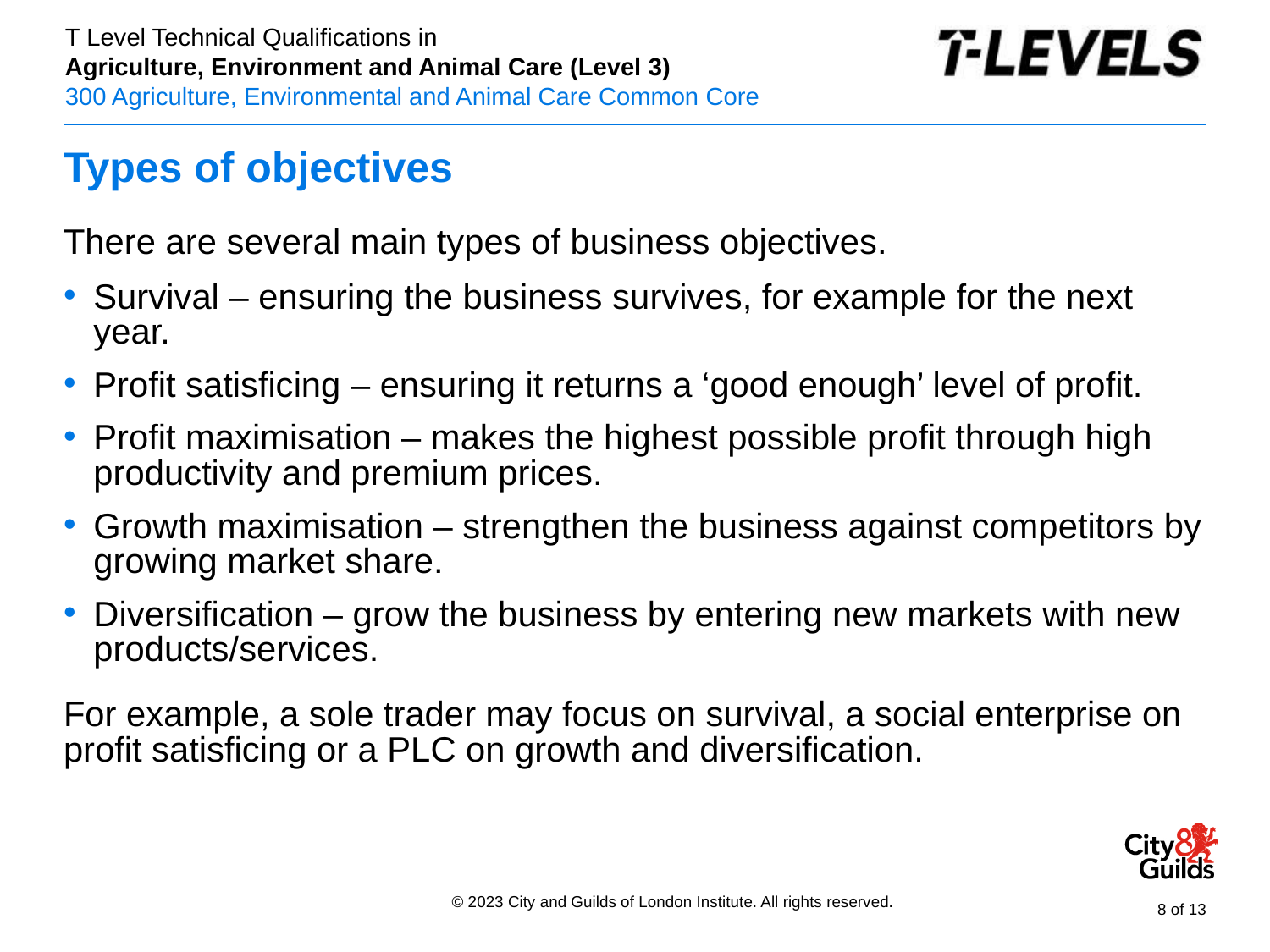

# Types of objectives
There are several main types of business objectives.
Survival – ensuring the business survives, for example for the next year.
Profit satisficing – ensuring it returns a ‘good enough’ level of profit.
Profit maximisation – makes the highest possible profit through high productivity and premium prices.
Growth maximisation – strengthen the business against competitors by growing market share.
Diversification – grow the business by entering new markets with new products/services.
For example, a sole trader may focus on survival, a social enterprise on profit satisficing or a PLC on growth and diversification.